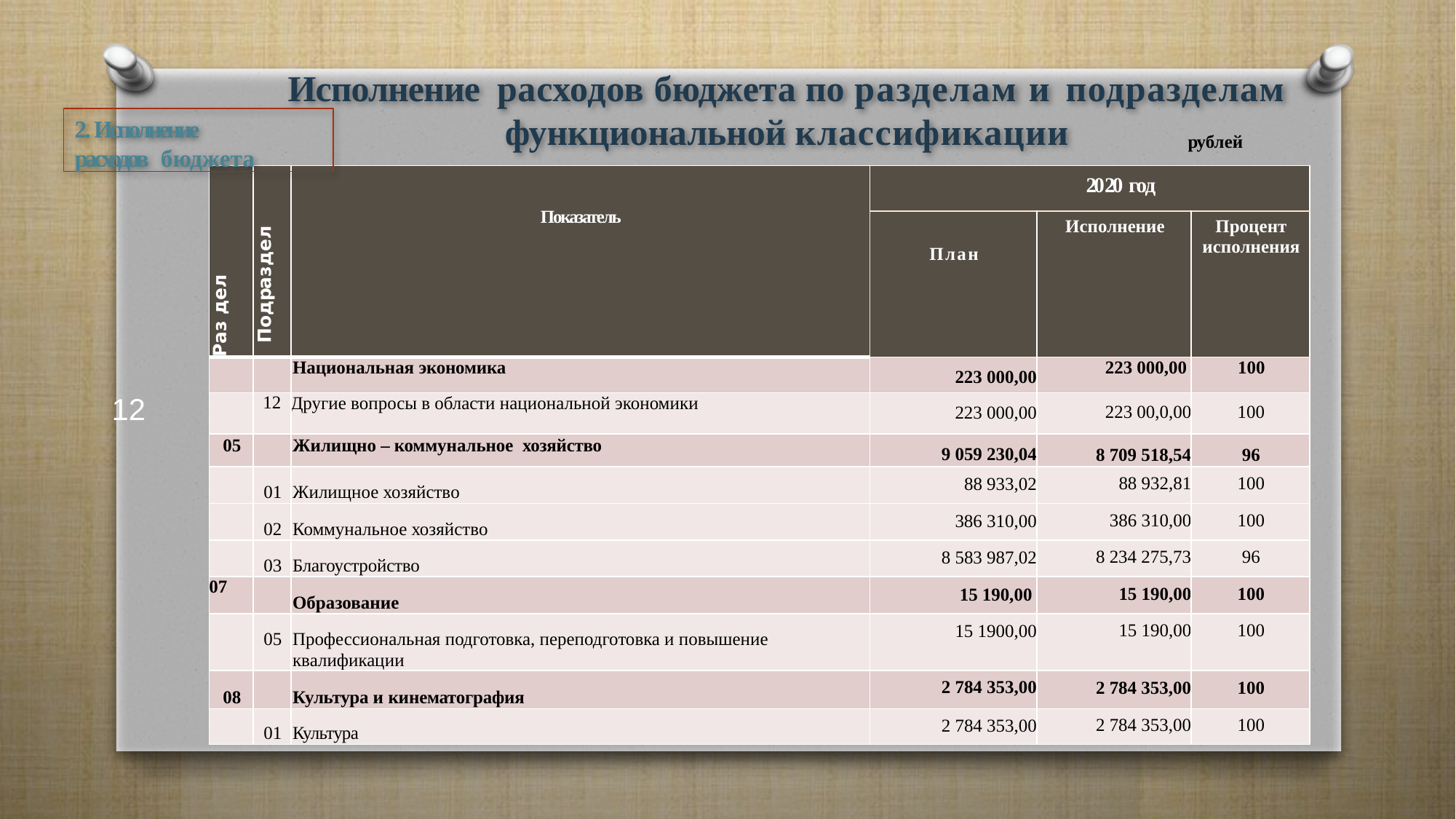

# Исполнение  расходов бюджета по разделам и  подразделам функциональной классификации
2. Исполнение  расходов  бюджета
рублей
| Раз дел | Подраздел | Показатель | 2020 год |  |  |
| --- | --- | --- | --- | --- | --- |
|  |  |  | План | Исполнение | Процент исполнения |
|  |  | Национальная экономика | 223 000,00 | 223 000,00 | 100 |
|  | 12 | Другие вопросы в области национальной экономики | 223 000,00 | 223 00,0,00 | 100 |
| 05 |  | Жилищно – коммунальное хозяйство | 9 059 230,04 | 8 709 518,54 | 96 |
|  | 01 | Жилищное хозяйство | 88 933,02 | 88 932,81 | 100 |
|  | 02 | Коммунальное хозяйство | 386 310,00 | 386 310,00 | 100 |
|  | 03 | Благоустройство | 8 583 987,02 | 8 234 275,73 | 96 |
| 07 |  | Образование | 15 190,00 | 15 190,00 | 100 |
|  | 05 | Профессиональная подготовка, переподготовка и повышение квалификации | 15 1900,00 | 15 190,00 | 100 |
| 08 |  | Культура и кинематография | 2 784 353,00 | 2 784 353,00 | 100 |
|  | 01 | Культура | 2 784 353,00 | 2 784 353,00 | 100 |
12